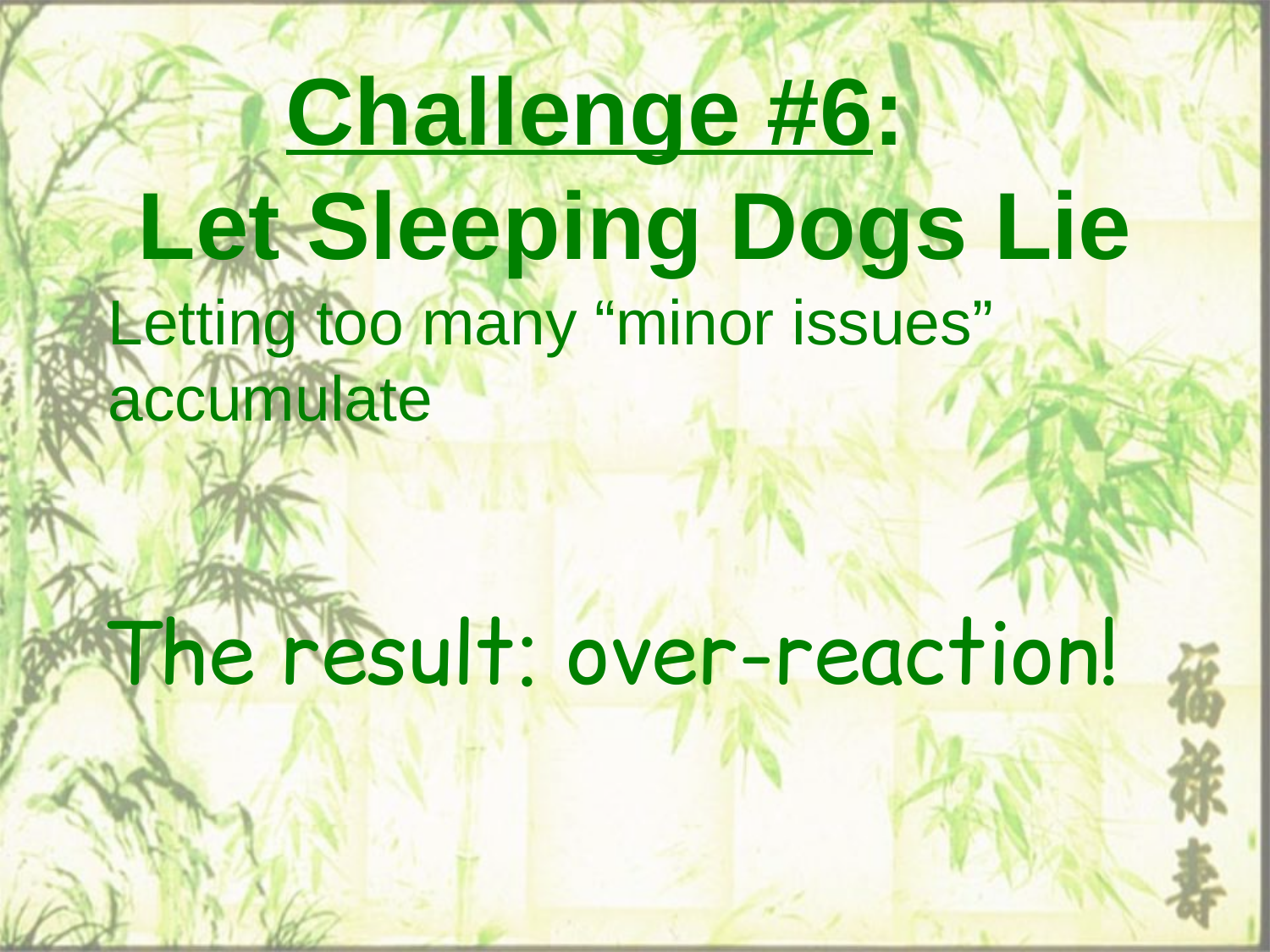

# Challenge #6: Let Sleeping Dogs Lie
Letting too many “minor issues” accumulate
The result: over-reaction!